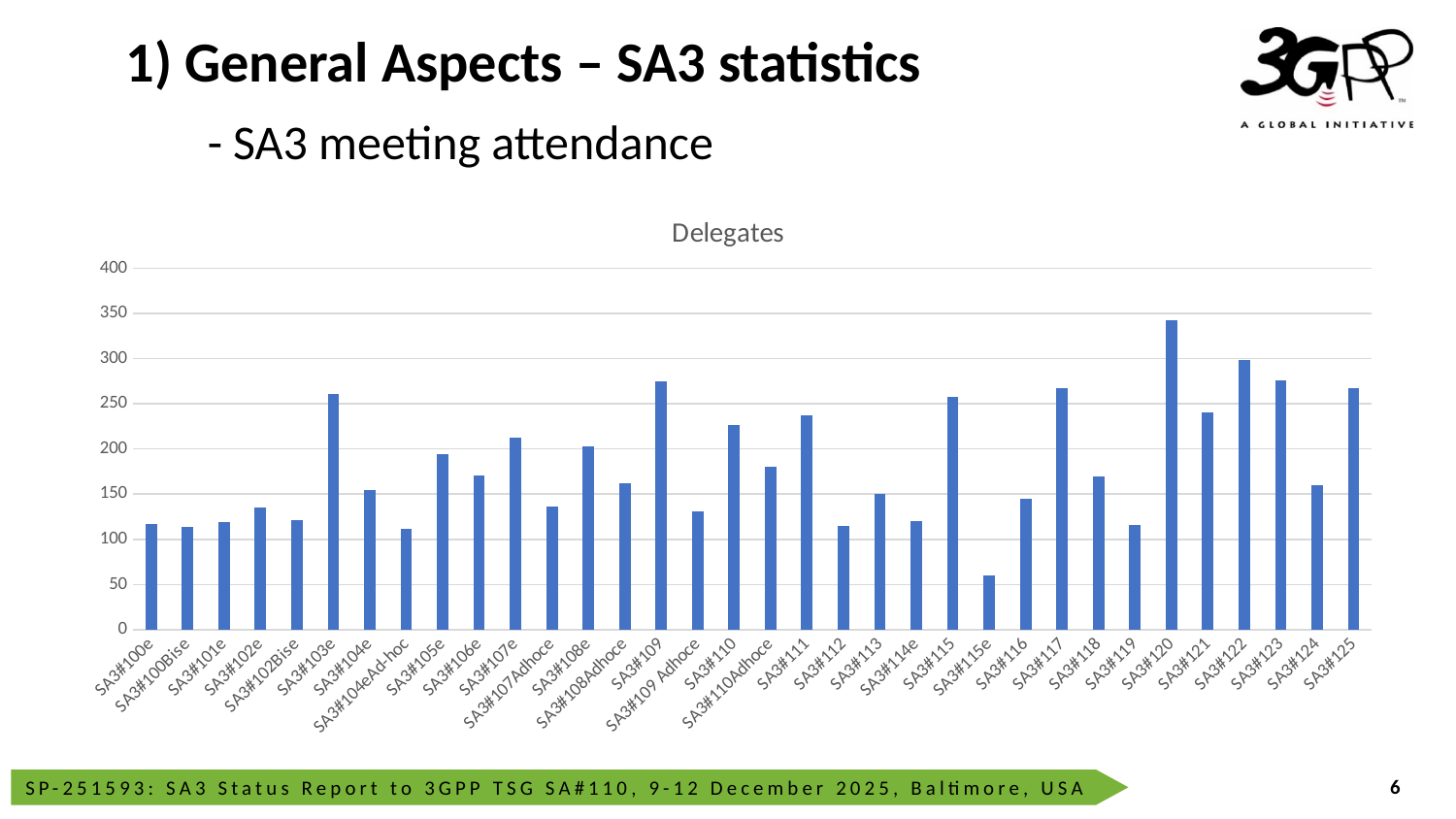

# 1) General Aspects – SA3 statistics
- SA3 meeting attendance

### Chart:

| Category | Delegates |
|---|---|
| SA3#100e | 117.0 |
| SA3#100Bise | 114.0 |
| SA3#101e | 119.0 |
| SA3#102e | 135.0 |
| SA3#102Bise | 121.0 |
| SA3#103e | 261.0 |
| SA3#104e | 155.0 |
| SA3#104eAd-hoc | 111.0 |
| SA3#105e | 194.0 |
| SA3#106e | 171.0 |
| SA3#107e | 213.0 |
| SA3#107Adhoce | 136.0 |
| SA3#108e | 203.0 |
| SA3#108Adhoce | 162.0 |
| SA3#109 | 275.0 |
| SA3#109 Adhoce | 131.0 |
| SA3#110 | 226.0 |
| SA3#110Adhoce | 180.0 |
| SA3#111 | 237.0 |
| SA3#112 | 115.0 |
| SA3#113 | 150.0 |
| SA3#114e | 120.0 |
| SA3#115 | 258.0 |
| SA3#115e | 60.0 |
| SA3#116 | 145.0 |
| SA3#117 | 267.0 |
| SA3#118 | 170.0 |
| SA3#119 | 116.0 |
| SA3#120 | 342.0 |
| SA3#121 | 240.0 |
| SA3#122 | 298.0 |
| SA3#123 | 276.0 |
| SA3#124 | 160.0 |
| SA3#125 | 267.0 |